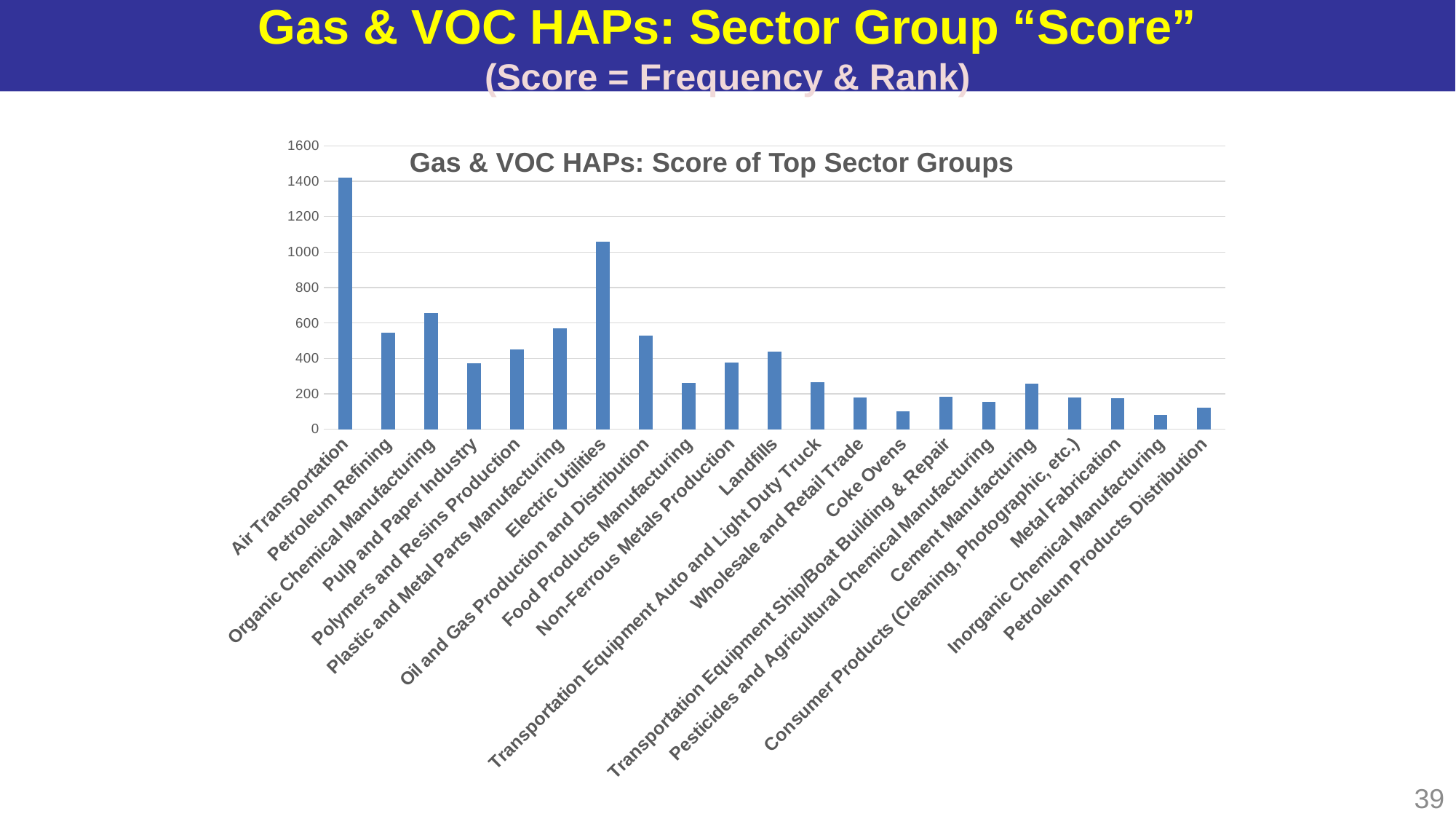

# Gas & VOC HAPs: Sector Group “Score” (Score = Frequency & Rank)

### Chart

| Category | Gas_VOC_HAPs top20 score |
|---|---|
| Air Transportation | 1422.0 |
| Petroleum Refining | 544.0 |
| Organic Chemical Manufacturing | 655.0 |
| Pulp and Paper Industry | 372.0 |
| Polymers and Resins Production | 449.0 |
| Plastic and Metal Parts Manufacturing | 570.0 |
| Electric Utilities | 1058.0 |
| Oil and Gas Production and Distribution | 530.0 |
| Food Products Manufacturing | 261.0 |
| Non-Ferrous Metals Production | 377.0 |
| Landfills | 440.0 |
| Transportation Equipment Auto and Light Duty Truck | 266.0 |
| Wholesale and Retail Trade | 179.0 |
| Coke Ovens | 102.0 |
| Transportation Equipment Ship/Boat Building & Repair | 183.0 |
| Pesticides and Agricultural Chemical Manufacturing | 154.0 |
| Cement Manufacturing | 256.0 |
| Consumer Products (Cleaning, Photographic, etc.) | 181.0 |
| Metal Fabrication | 175.0 |
| Inorganic Chemical Manufacturing | 80.0 |
| Petroleum Products Distribution | 121.0 |
Gas & VOC HAPs: Score of Top Sector Groups
39